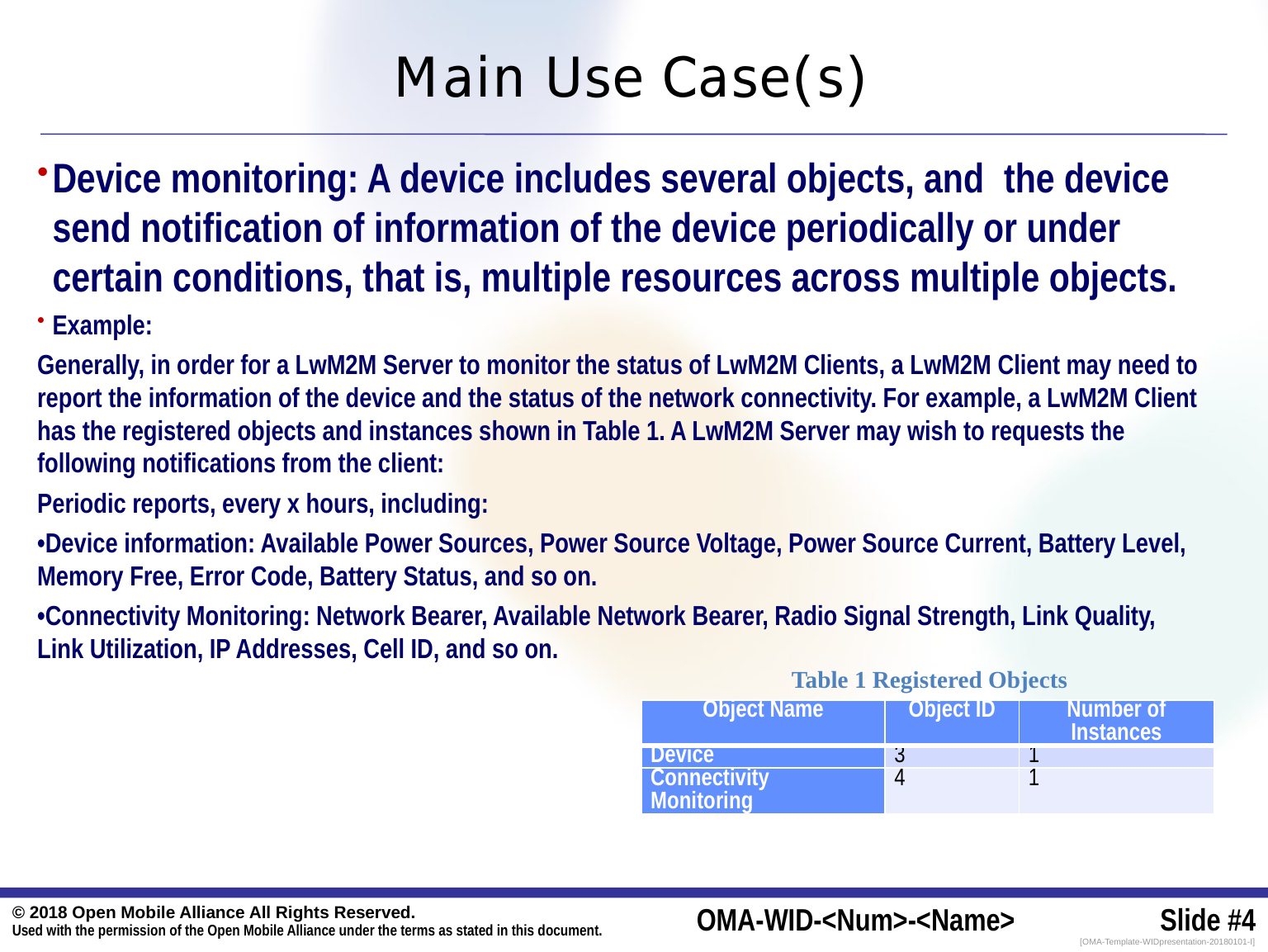

# Main Use Case(s)
Device monitoring: A device includes several objects, and  the device send notification of information of the device periodically or under certain conditions, that is, multiple resources across multiple objects.
Example:
Generally, in order for a LwM2M Server to monitor the status of LwM2M Clients, a LwM2M Client may need to report the information of the device and the status of the network connectivity. For example, a LwM2M Client has the registered objects and instances shown in Table 1. A LwM2M Server may wish to requests the following notifications from the client:
Periodic reports, every x hours, including:
•Device information: Available Power Sources, Power Source Voltage, Power Source Current, Battery Level, Memory Free, Error Code, Battery Status, and so on.
•Connectivity Monitoring: Network Bearer, Available Network Bearer, Radio Signal Strength, Link Quality, Link Utilization, IP Addresses, Cell ID, and so on.

Table 1 Registered Objects
| Object Name | Object ID | Number of Instances |
| --- | --- | --- |
| Device | 3 | 1 |
| Connectivity Monitoring | 4 | 1 |